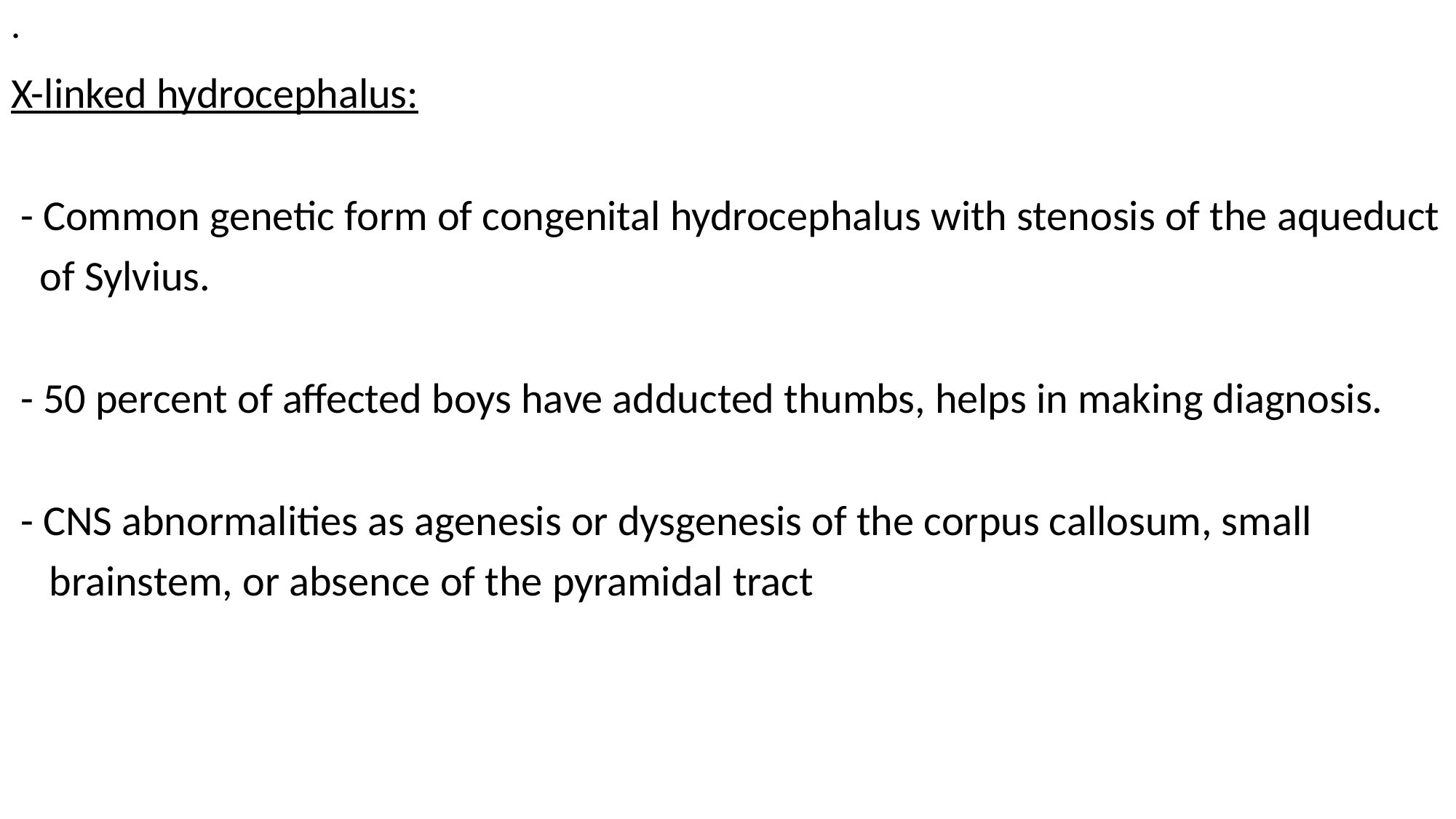

# .
X-linked hydrocephalus:

 - Common genetic form of congenital hydrocephalus with stenosis of the aqueduct
   of Sylvius.

 - 50 percent of affected boys have adducted thumbs, helps in making diagnosis.

 - CNS abnormalities as agenesis or dysgenesis of the corpus callosum, small
    brainstem, or absence of the pyramidal tract